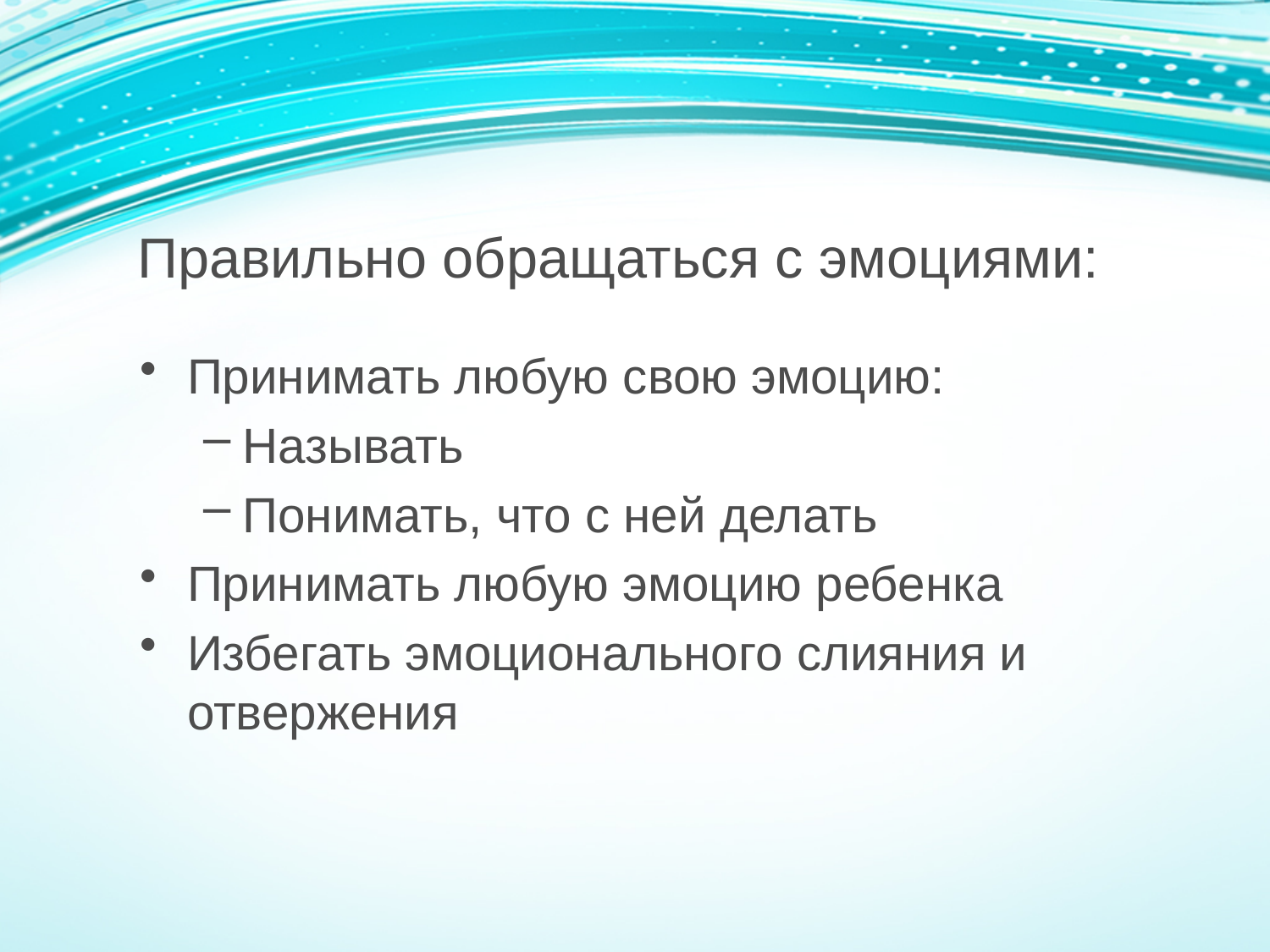

# Правильно обращаться с эмоциями:
Принимать любую свою эмоцию:
Называть
Понимать, что с ней делать
Принимать любую эмоцию ребенка
Избегать эмоционального слияния и отвержения